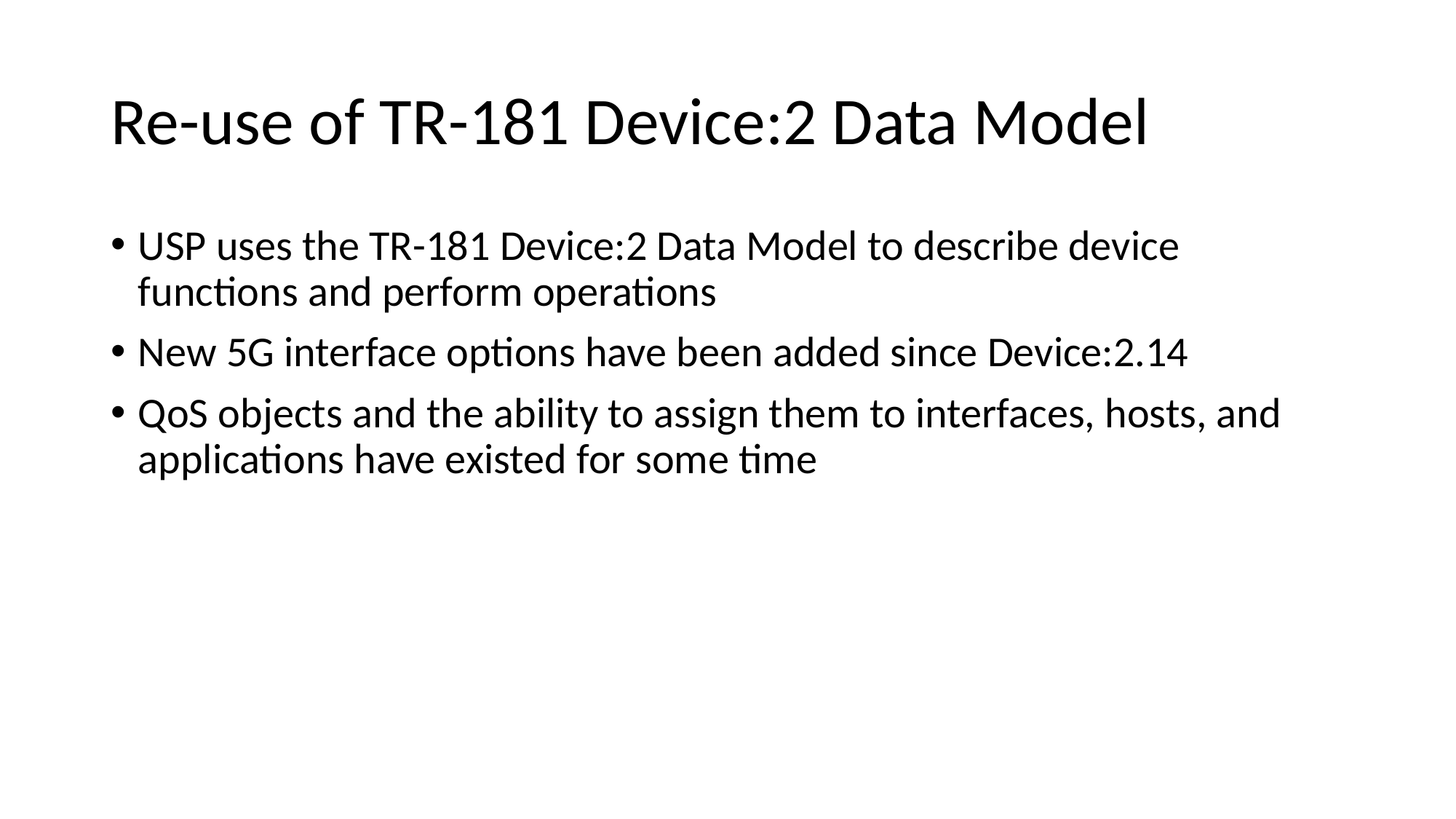

# Re-use of TR-181 Device:2 Data Model
USP uses the TR-181 Device:2 Data Model to describe device functions and perform operations
New 5G interface options have been added since Device:2.14
QoS objects and the ability to assign them to interfaces, hosts, and applications have existed for some time